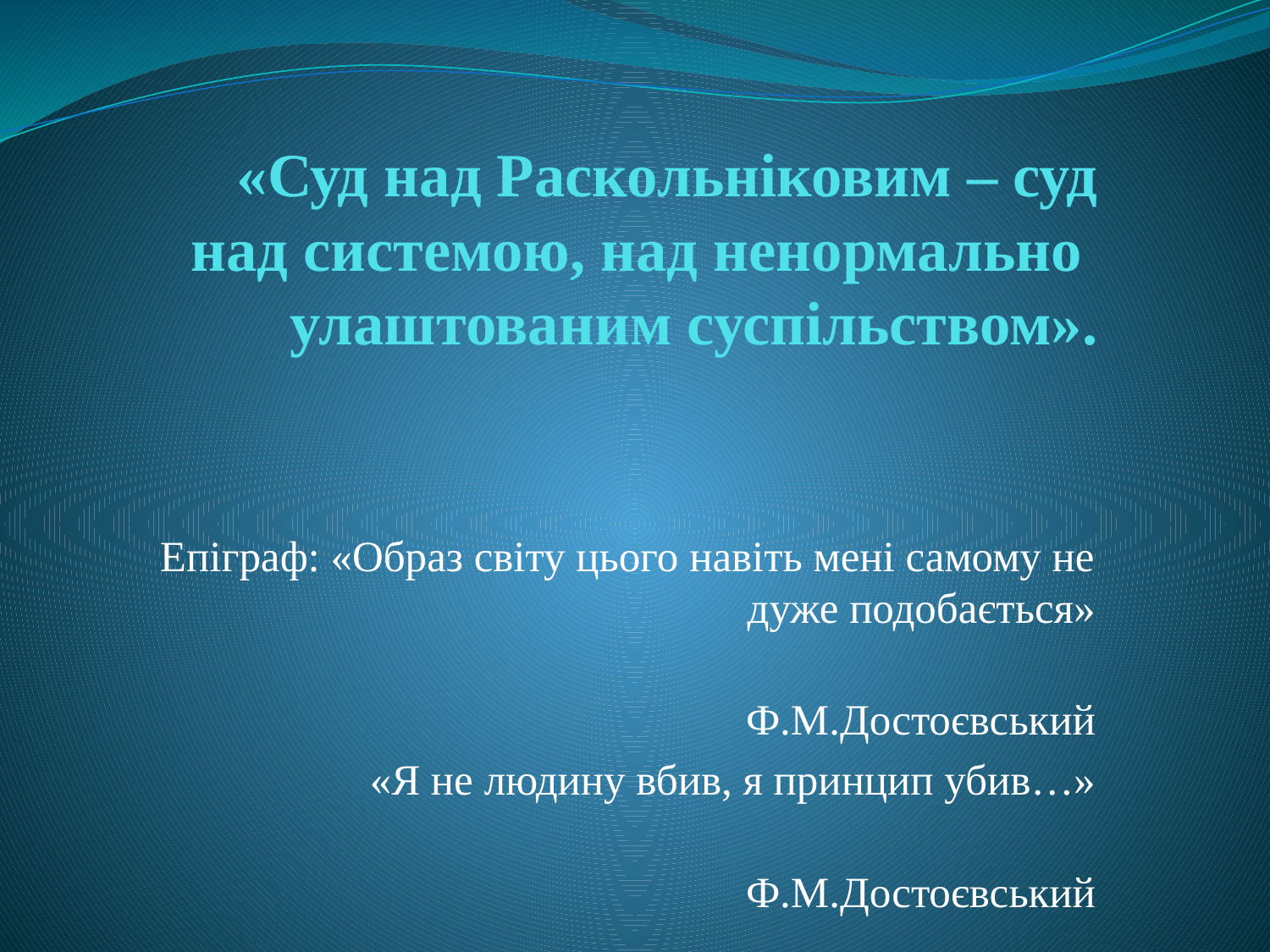

# «Суд над Раскольніковим – суд над системою, над ненормально улаштованим суспільством».

Епіграф: «Образ світу цього навіть мені самому не дуже подобається»
                                                              Ф.М.Достоєвський
«Я не людину вбив, я принцип убив…»
                                                               Ф.М.Достоєвський